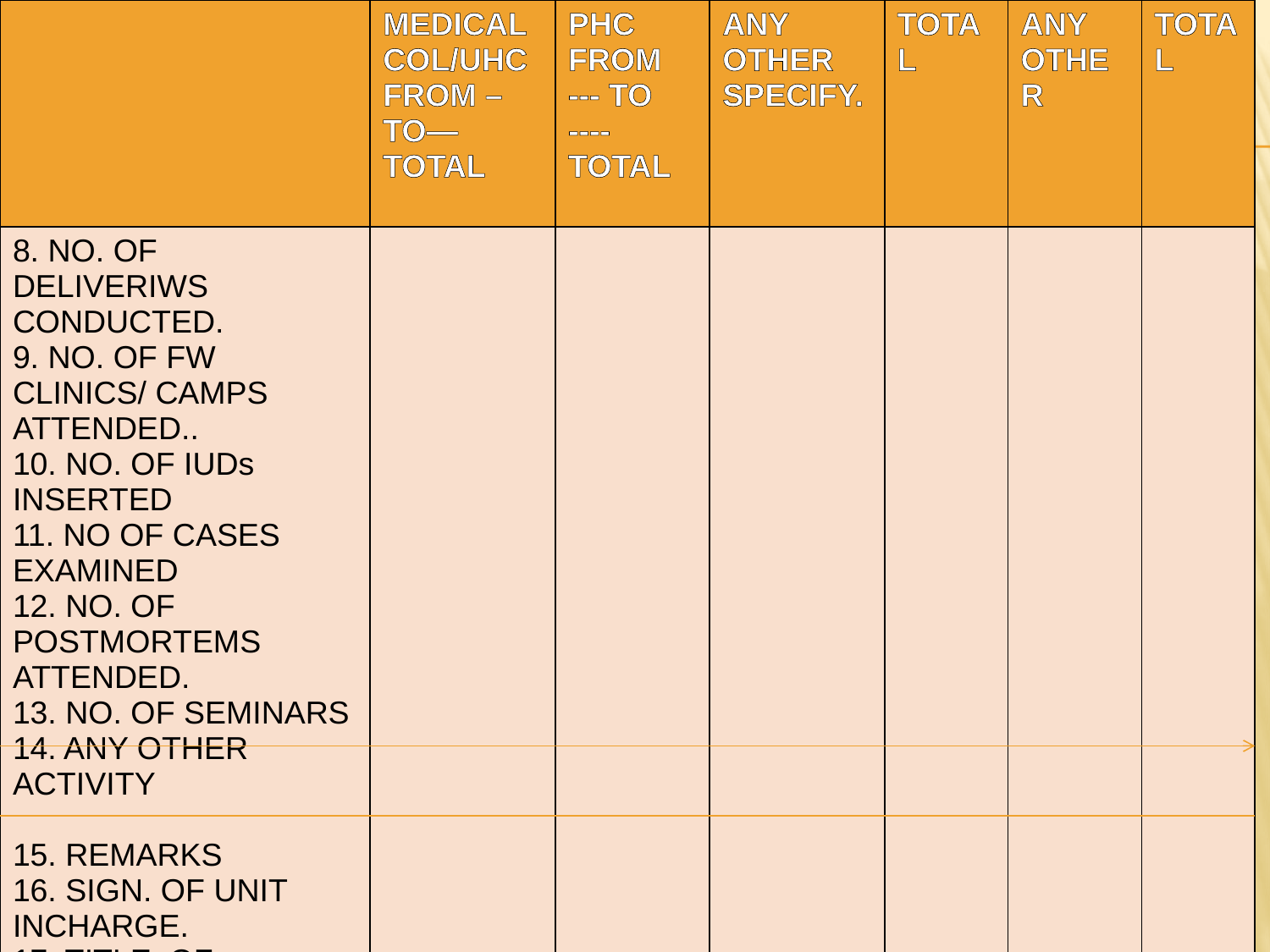

|  | MEDICAL COL/UHC FROM – TO— TOTAL | PHC FROM --- TO ---- TOTAL | ANY OTHER SPECIFY. | TOTAL | ANY OTHER | TOTAL |
| --- | --- | --- | --- | --- | --- | --- |
| 8. NO. OF DELIVERIWS CONDUCTED. 9. NO. OF FW CLINICS/ CAMPS ATTENDED.. 10. NO. OF IUDs INSERTED 11. NO OF CASES EXAMINED 12. NO. OF POSTMORTEMS ATTENDED. 13. NO. OF SEMINARS 14. ANY OTHER ACTIVITY 15. REMARKS 16. SIGN. OF UNIT INCHARGE. 17. TITLE OF RESEARCH PROGRAM.. |  |  |  |  |  |  |